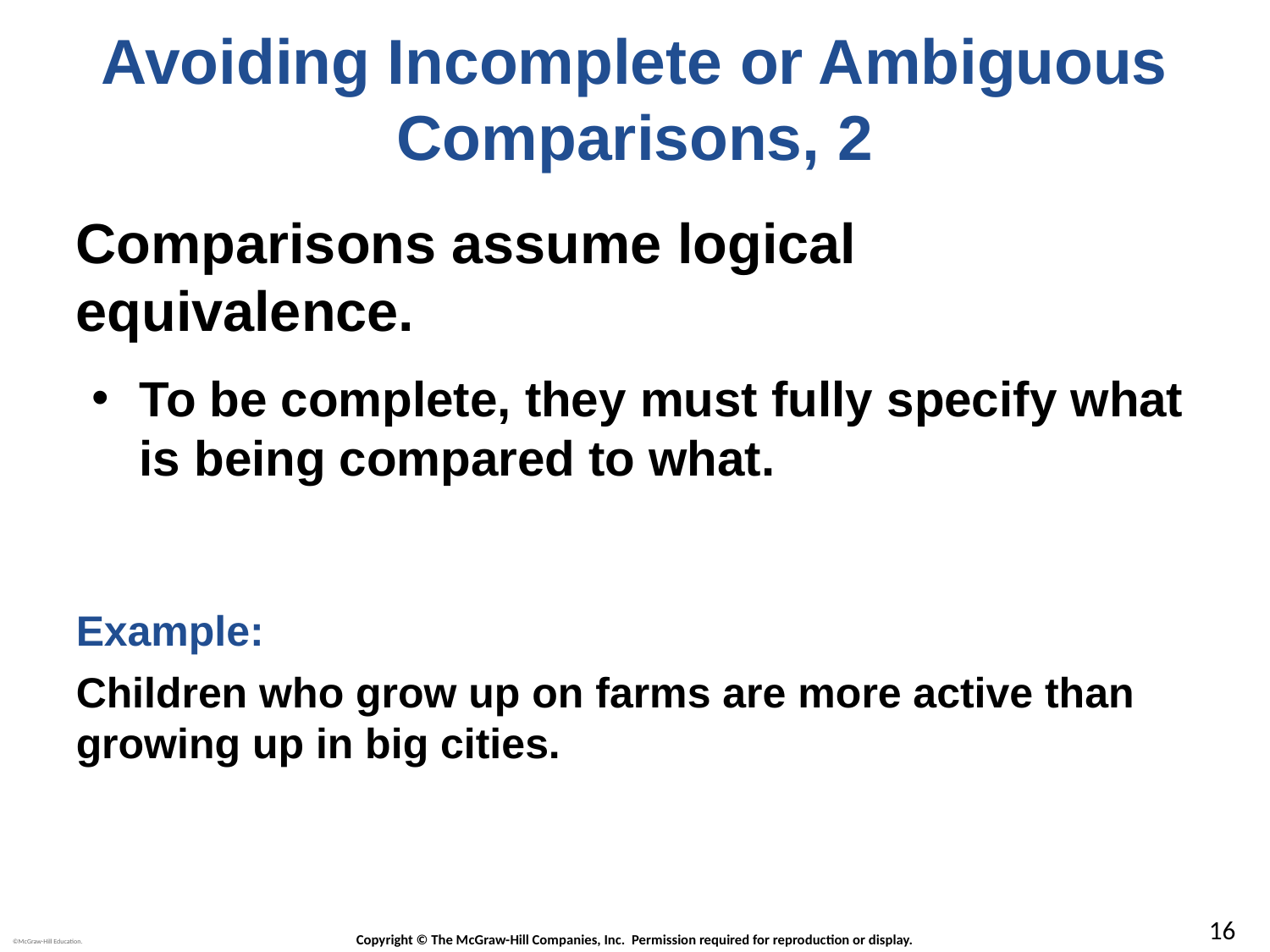

# Avoiding Incomplete or Ambiguous Comparisons, 2
Comparisons assume logical equivalence.
To be complete, they must fully specify what is being compared to what.
Example:
Children who grow up on farms are more active than growing up in big cities.